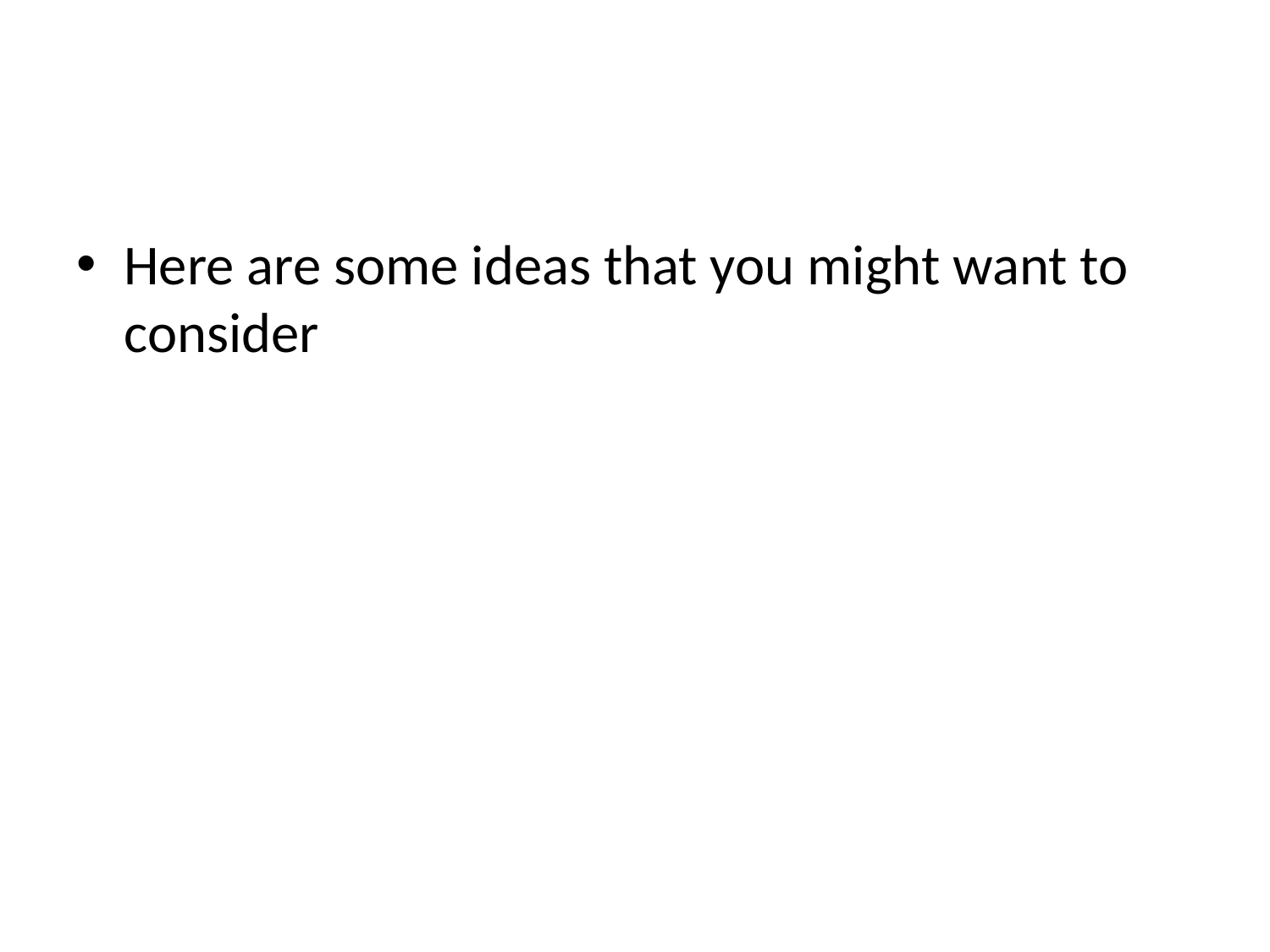

Here are some ideas that you might want to consider